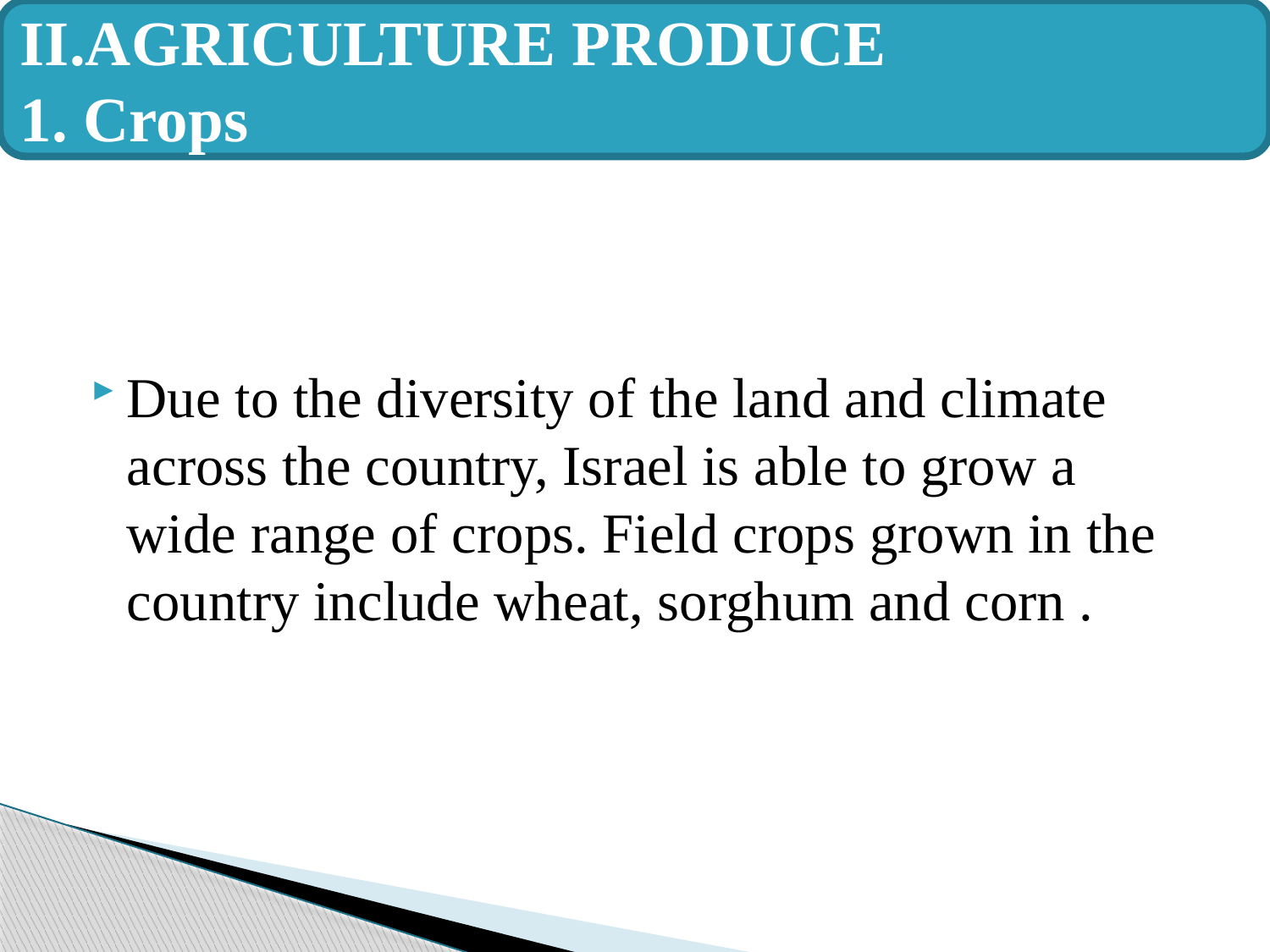

II.AGRICULTURE PRODUCE
1. Crops
#

Due to the diversity of the land and climate across the country, Israel is able to grow a wide range of crops. Field crops grown in the country include wheat, sorghum and corn .